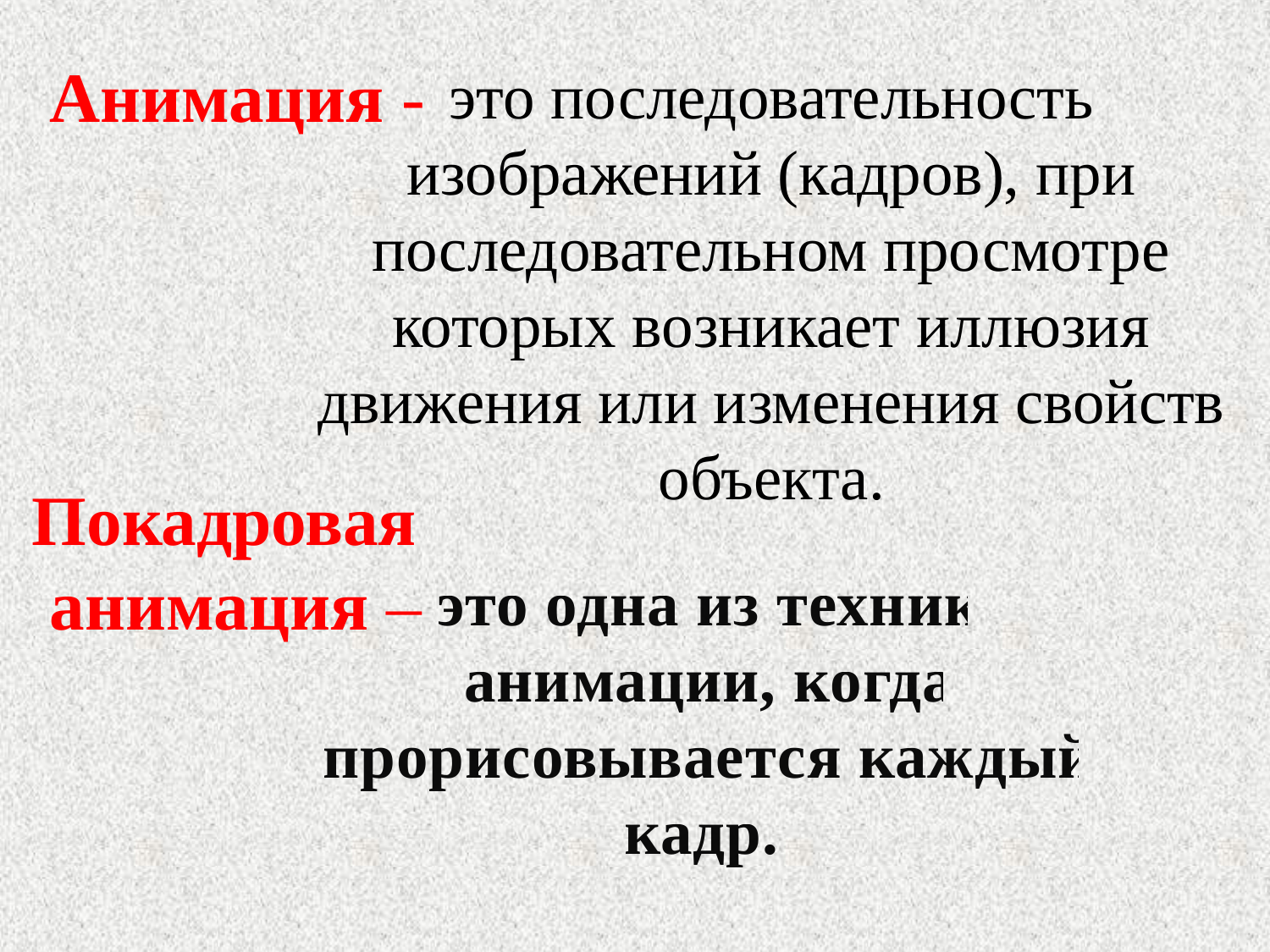

Анимация -

 Покадровая
  анимация –
это последовательность изображений (кадров), при последовательном просмотре которых возникает иллюзия движения или изменения свойств объекта.
это одна из техник анимации, когда прорисовывается каждый кадр.